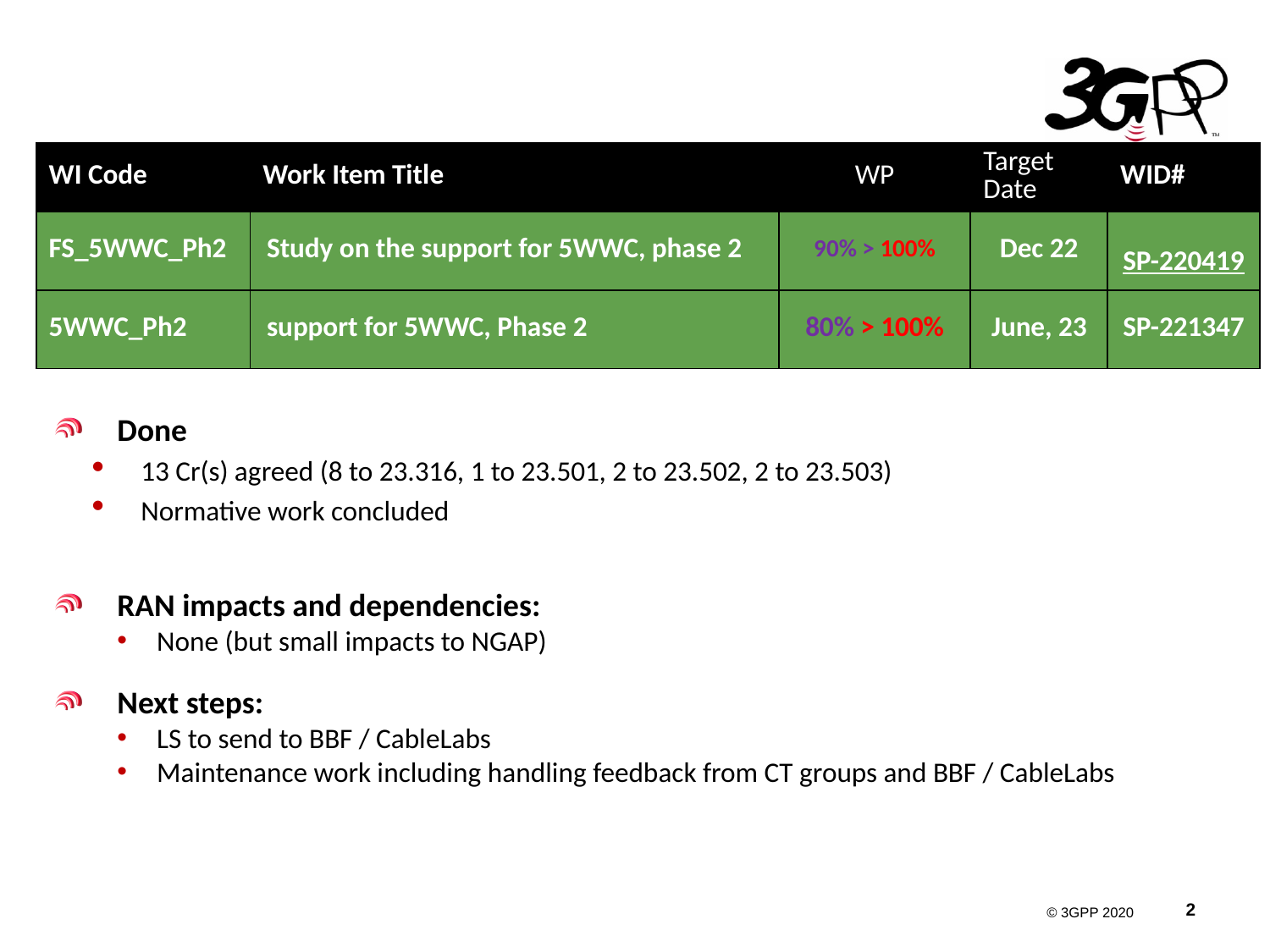

#
| WI Code | Work Item Title | WP | Target Date | WID# |
| --- | --- | --- | --- | --- |
| FS\_5WWC\_Ph2 | Study on the support for 5WWC, phase 2 | 90% > 100% | Dec 22 | SP-220419 |
| 5WWC\_Ph2 | support for 5WWC, Phase 2 | 80% > 100% | June, 23 | SP-221347 |
Done
13 Cr(s) agreed (8 to 23.316, 1 to 23.501, 2 to 23.502, 2 to 23.503)
Normative work concluded

RAN impacts and dependencies:
None (but small impacts to NGAP)

Next steps:
LS to send to BBF / CableLabs
Maintenance work including handling feedback from CT groups and BBF / CableLabs